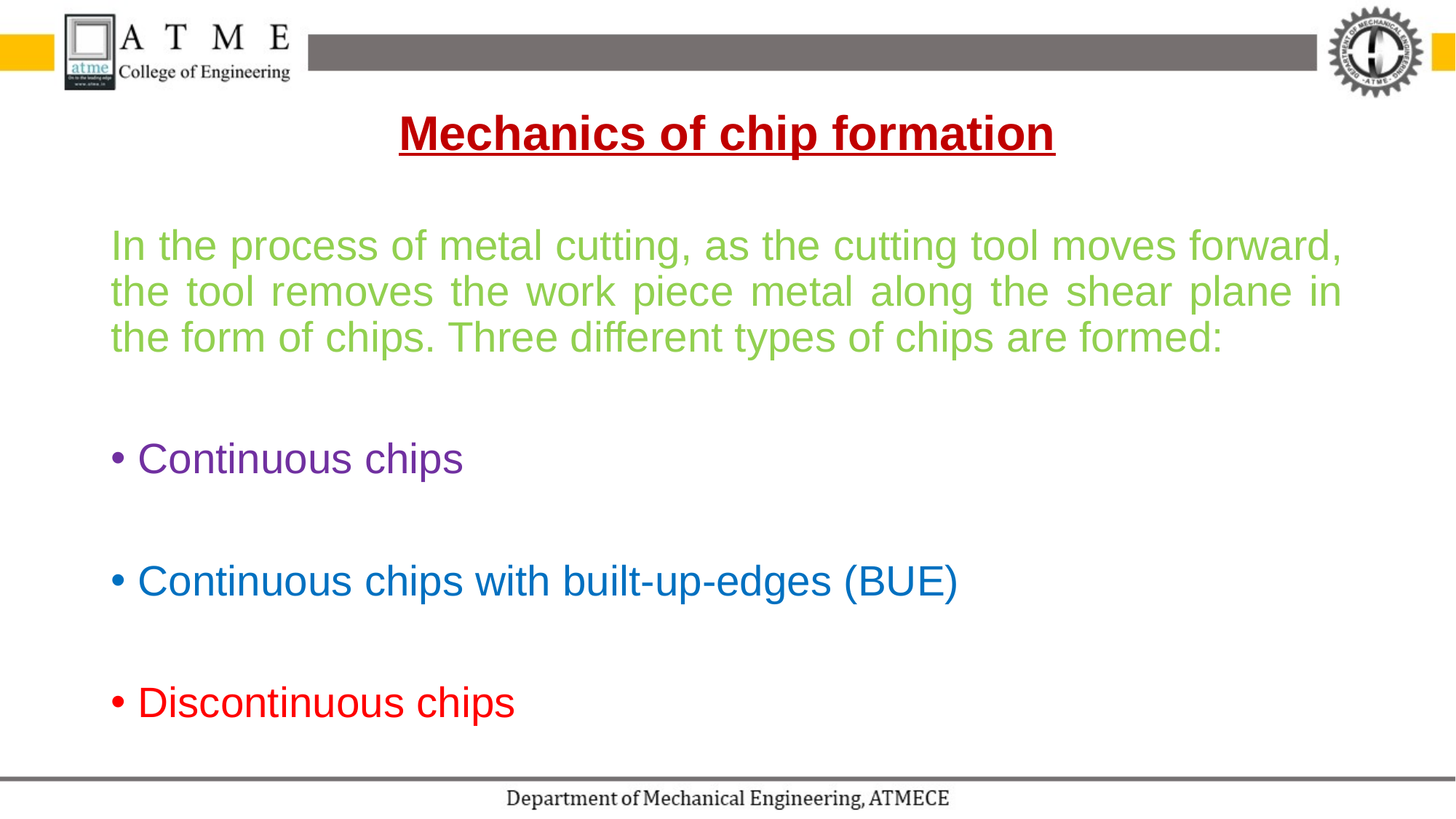

Mechanics of chip formation
In the process of metal cutting, as the cutting tool moves forward, the tool removes the work piece metal along the shear plane in the form of chips. Three different types of chips are formed:

Continuous chips

Continuous chips with built-up-edges (BUE)

Discontinuous chips